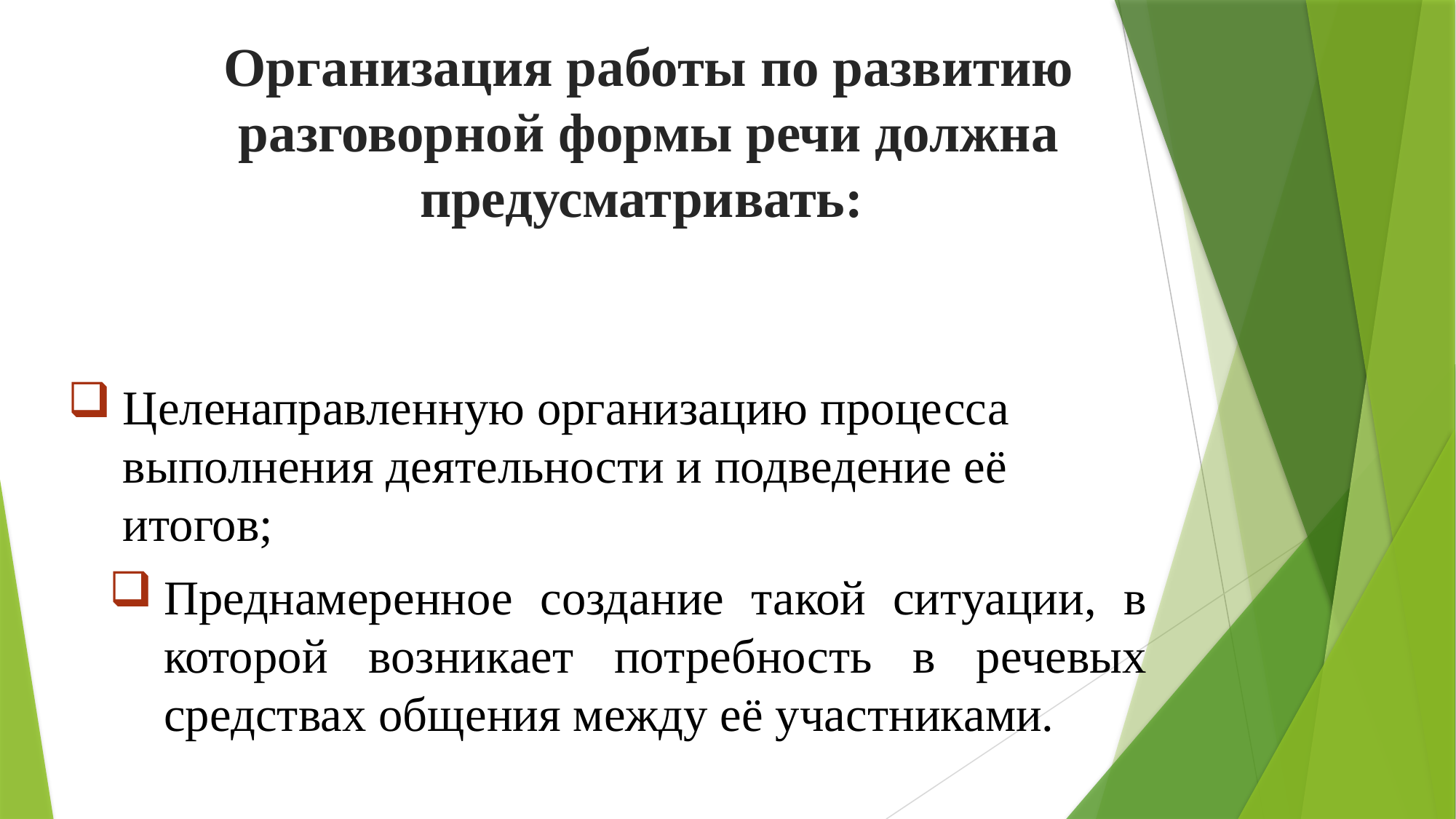

Организация работы по развитию разговорной формы речи должна предусматривать:
Целенаправленную организацию процесса выполнения деятельности и подведение её итогов;
Преднамеренное создание такой ситуации, в которой возникает потребность в речевых средствах общения между её участниками.